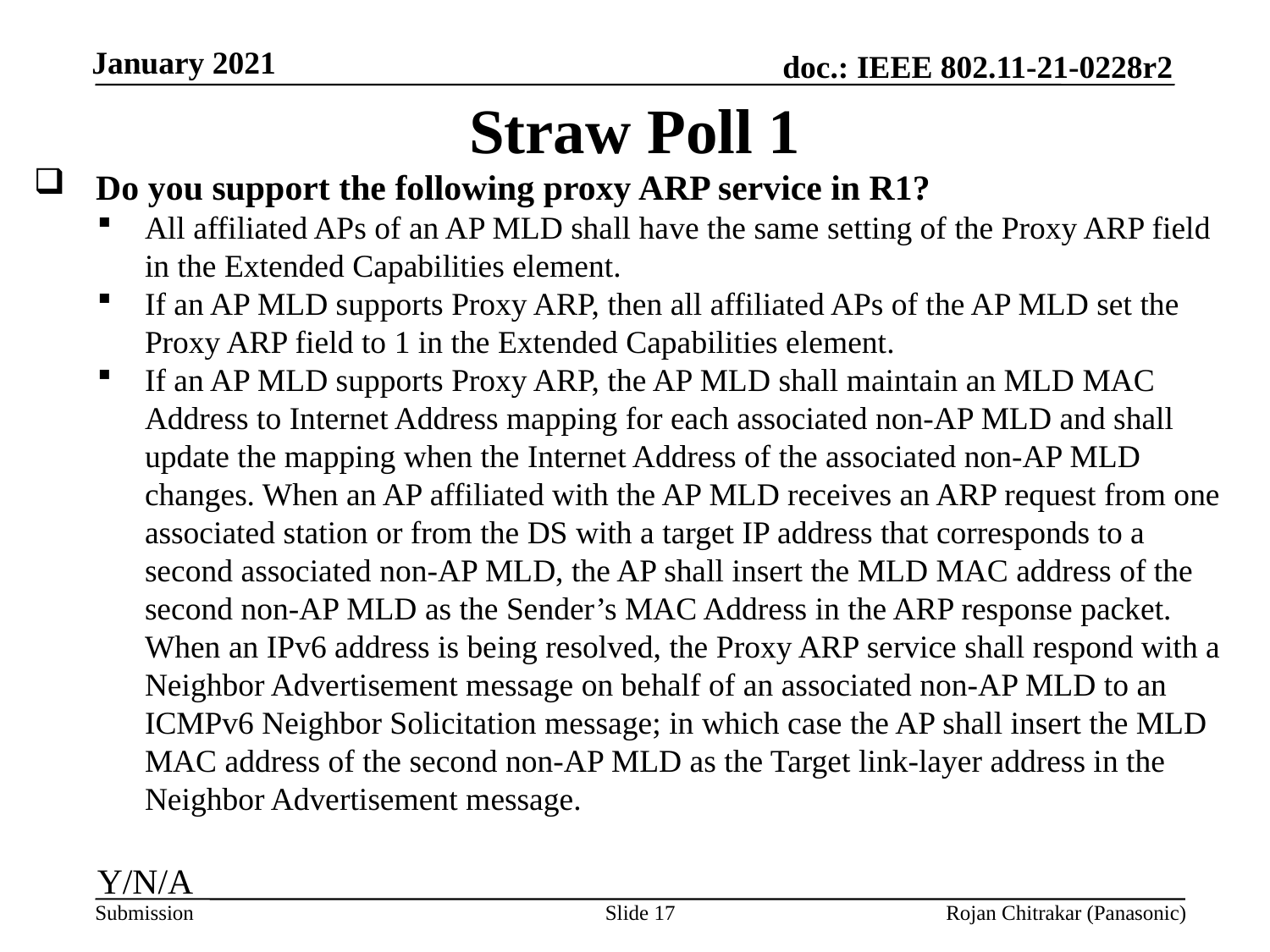

Straw Poll 1
Do you support the following proxy ARP service in R1?
All affiliated APs of an AP MLD shall have the same setting of the Proxy ARP field in the Extended Capabilities element.
If an AP MLD supports Proxy ARP, then all affiliated APs of the AP MLD set the Proxy ARP field to 1 in the Extended Capabilities element.
If an AP MLD supports Proxy ARP, the AP MLD shall maintain an MLD MAC Address to Internet Address mapping for each associated non-AP MLD and shall update the mapping when the Internet Address of the associated non-AP MLD changes. When an AP affiliated with the AP MLD receives an ARP request from one associated station or from the DS with a target IP address that corresponds to a second associated non-AP MLD, the AP shall insert the MLD MAC address of the second non-AP MLD as the Sender’s MAC Address in the ARP response packet.  When an IPv6 address is being resolved, the Proxy ARP service shall respond with a Neighbor Advertisement message on behalf of an associated non-AP MLD to an ICMPv6 Neighbor Solicitation message; in which case the AP shall insert the MLD MAC address of the second non-AP MLD as the Target link-layer address in the Neighbor Advertisement message.

Y/N/A
Slide 17
Rojan Chitrakar (Panasonic)